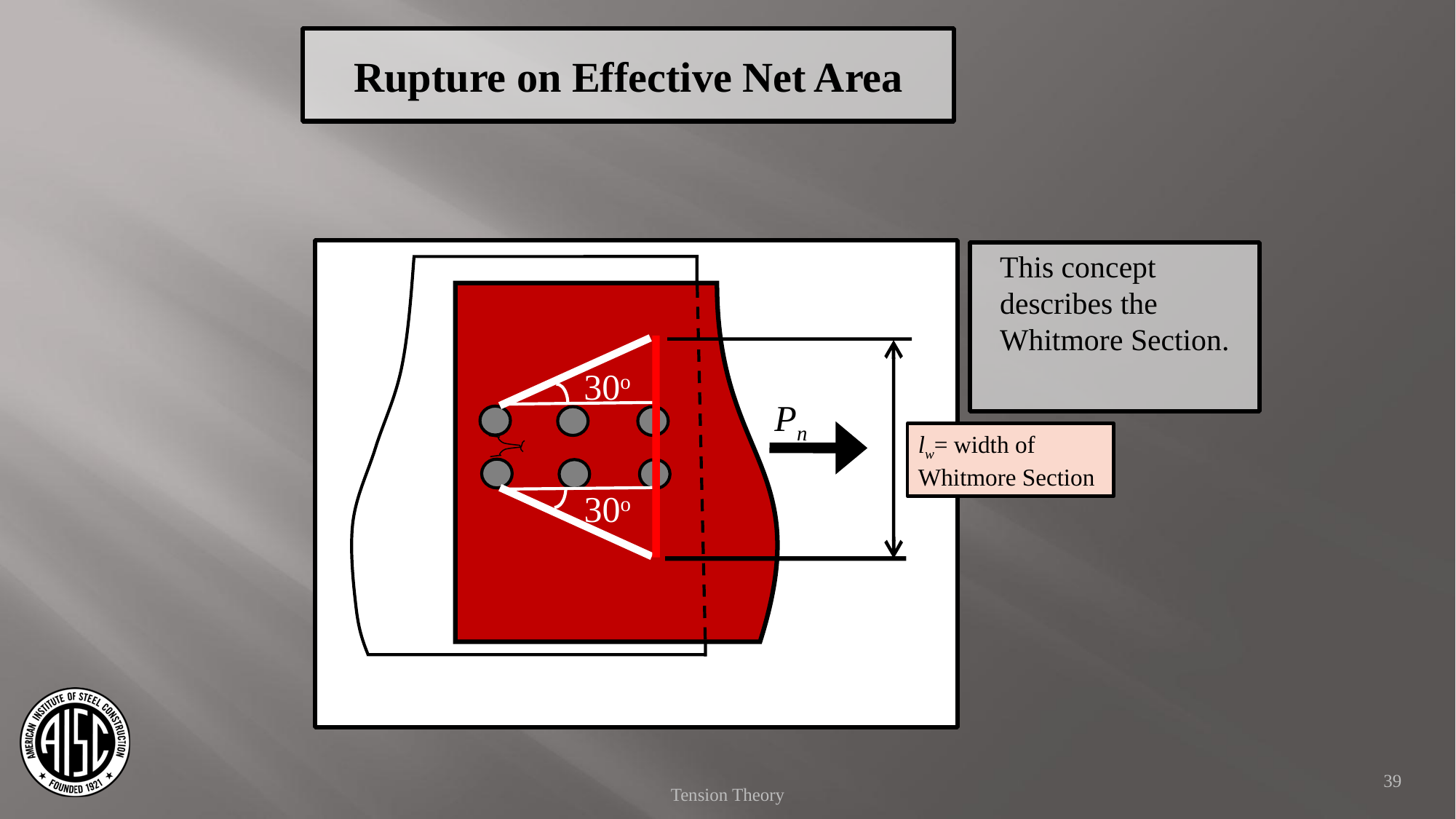

Rupture on Effective Net Area

This concept describes the Whitmore Section.

30o

Pn

lw= width of Whitmore Section

30o

39
Tension Theory